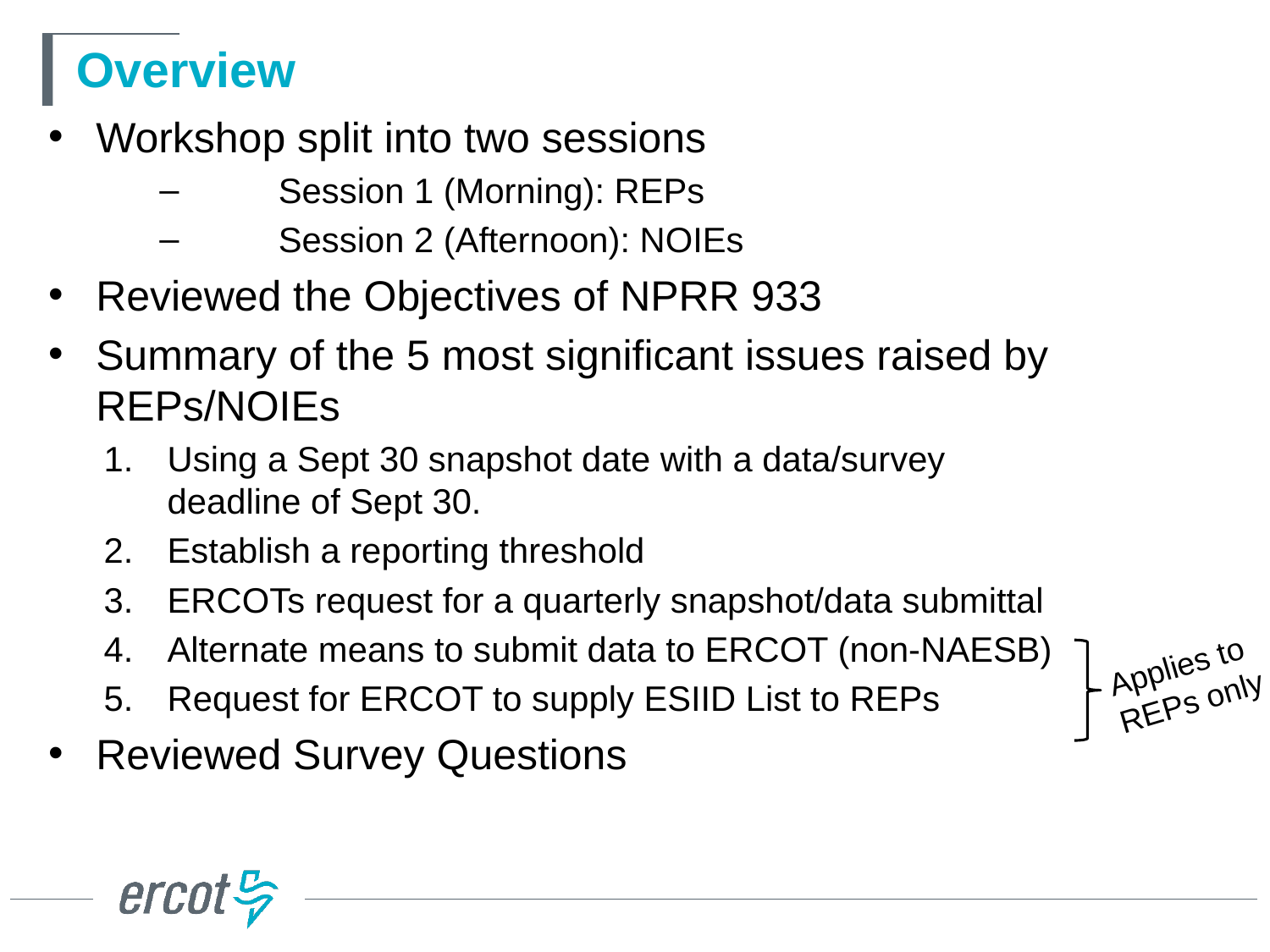

Overview
Workshop split into two sessions
	Session 1 (Morning): REPs
	Session 2 (Afternoon): NOIEs
Reviewed the Objectives of NPRR 933
Summary of the 5 most significant issues raised by REPs/NOIEs
Using a Sept 30 snapshot date with a data/survey deadline of Sept 30.
Establish a reporting threshold
ERCOTs request for a quarterly snapshot/data submittal
Alternate means to submit data to ERCOT (non-NAESB)
Request for ERCOT to supply ESIID List to REPs
Reviewed Survey Questions

Applies to REPs only